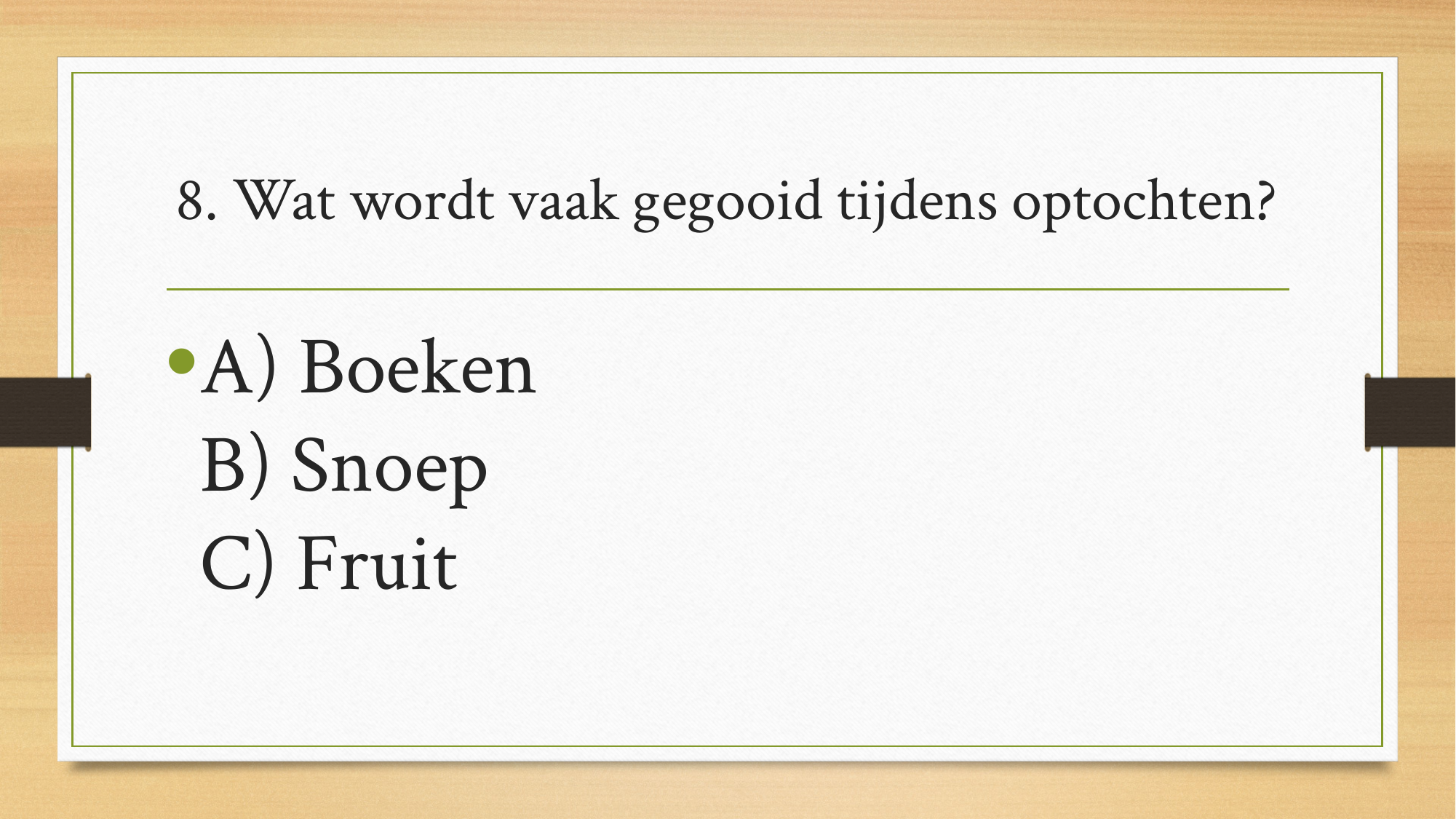

# 8. Wat wordt vaak gegooid tijdens optochten?
A) Boeken
B) Snoep
C) Fruit